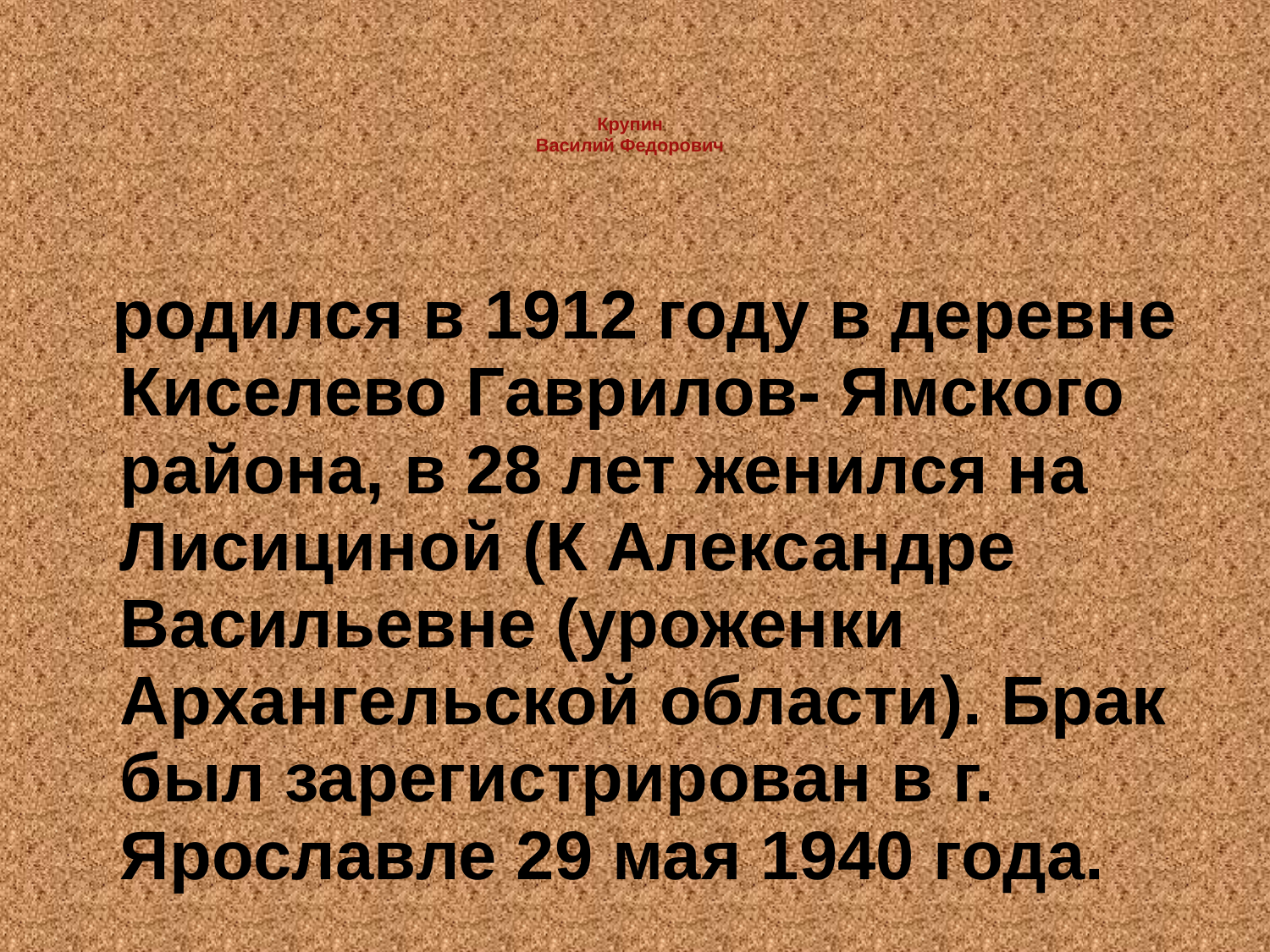

# Крупин Василий Федорович

   родился в 1912 году в деревне Киселево Гаврилов- Ямского района, в 28 лет женился на Лисициной (К Александре Васильевне (уроженки Архангельской области). Брак был зарегистрирован в г. Ярославле 29 мая 1940 года.